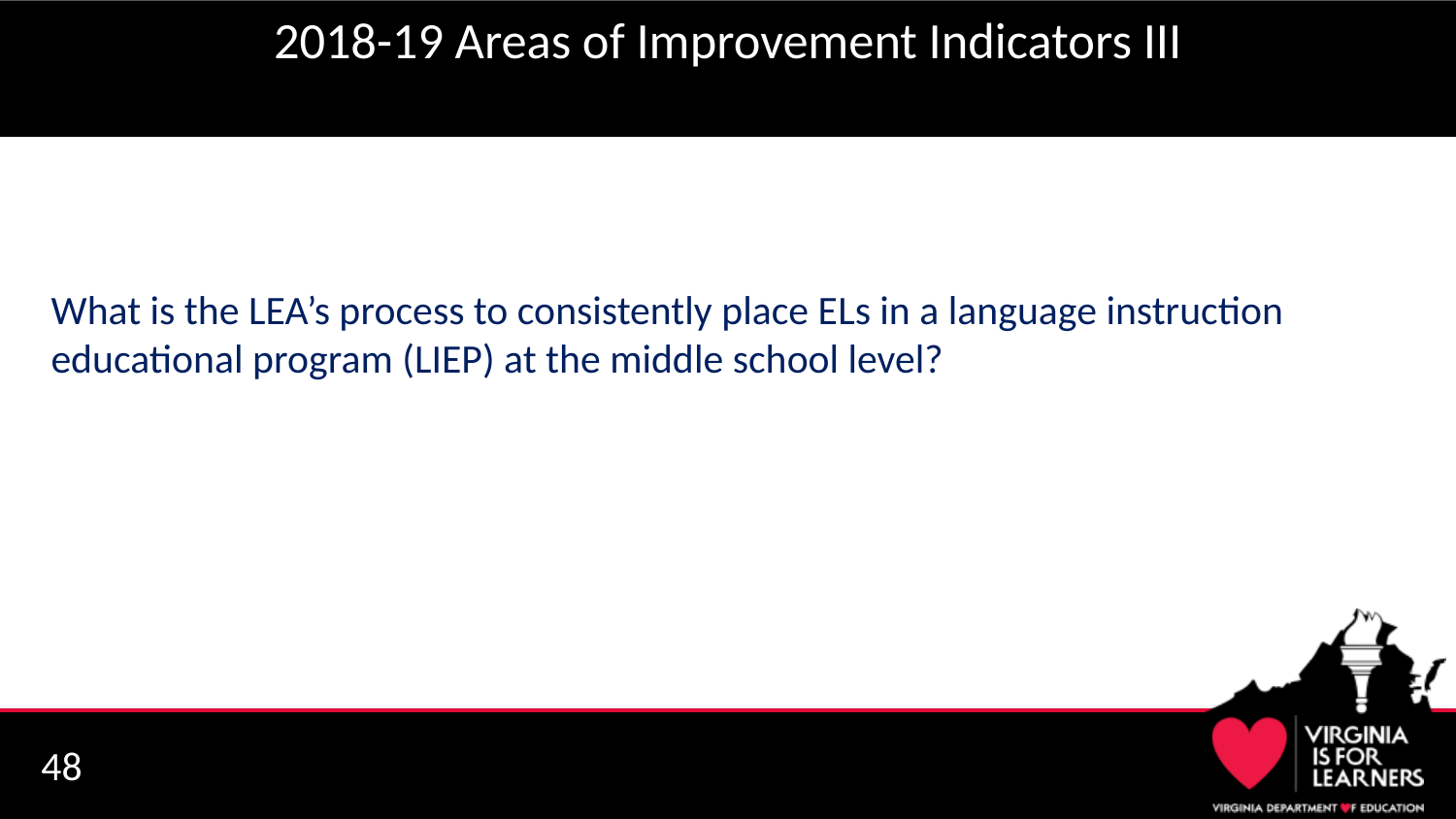

# 2018-19 Areas of Improvement Indicators III

What is the LEA’s process to consistently place ELs in a language instruction educational program (LIEP) at the middle school level?